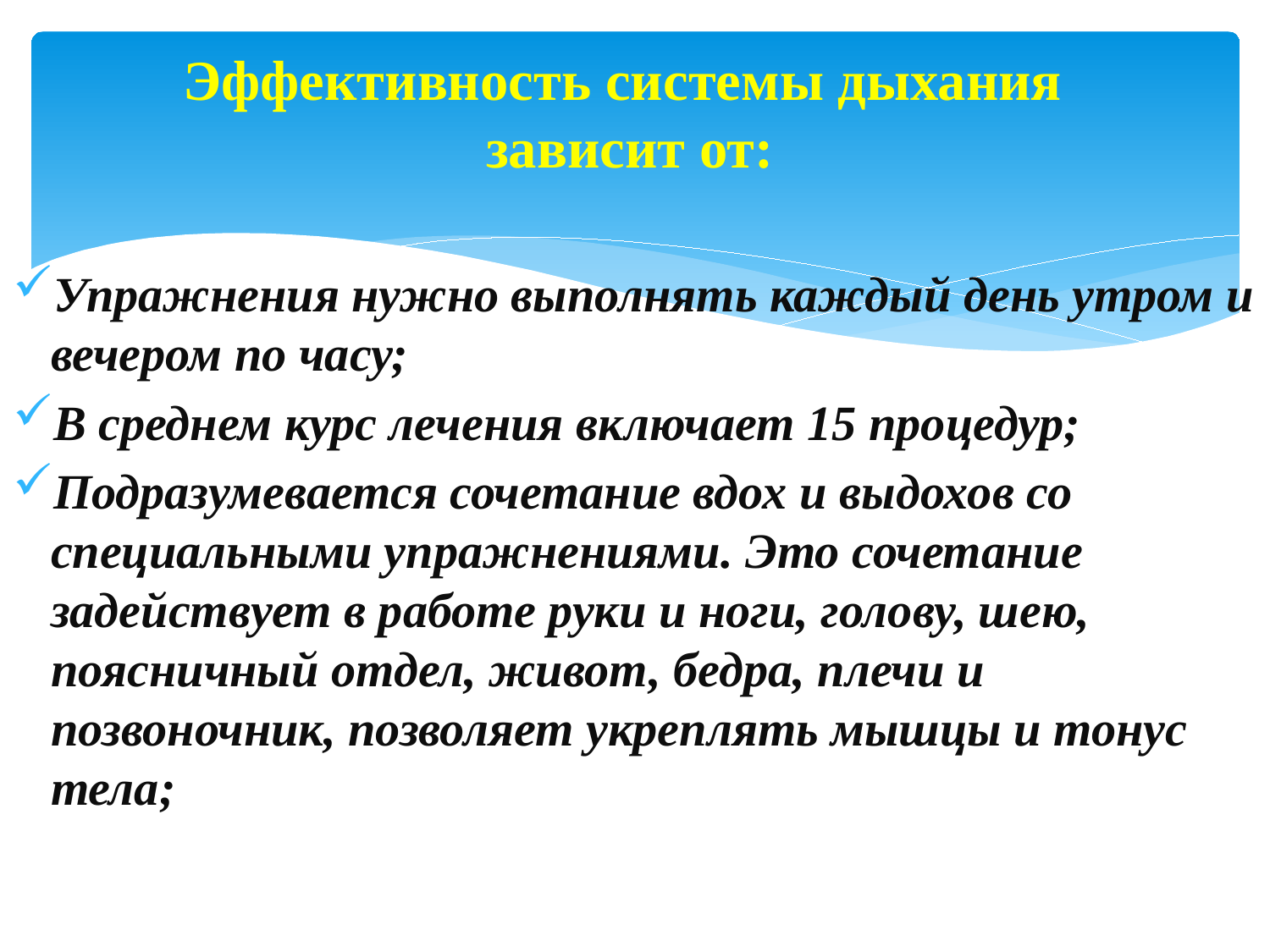

# Эффективность системы дыхания зависит от:
Упражнения нужно выполнять каждый день утром и вечером по часу;
В среднем курс лечения включает 15 процедур;
Подразумевается сочетание вдох и выдохов со специальными упражнениями. Это сочетание задействует в работе руки и ноги, голову, шею, поясничный отдел, живот, бедра, плечи и позвоночник, позволяет укреплять мышцы и тонус тела;